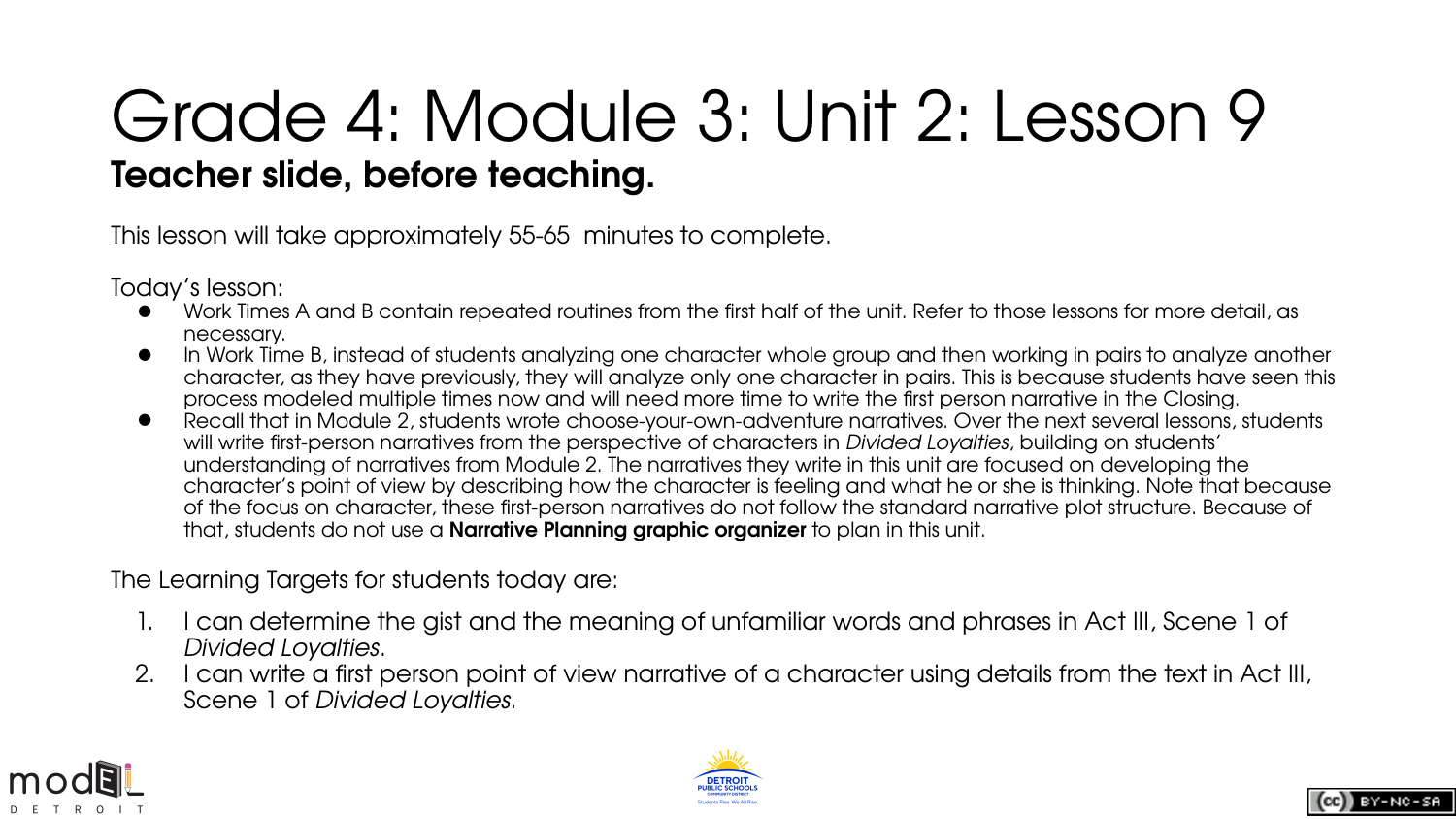

# Grade 4: Module 3: Unit 2: Lesson 9
Teacher slide, before teaching.
This lesson will take approximately 55-65  minutes to complete.

Today’s lesson:
Work Times A and B contain repeated routines from the first half of the unit. Refer to those lessons for more detail, as necessary.
In Work Time B, instead of students analyzing one character whole group and then working in pairs to analyze another character, as they have previously, they will analyze only one character in pairs. This is because students have seen this process modeled multiple times now and will need more time to write the first person narrative in the Closing.
Recall that in Module 2, students wrote choose-your-own-adventure narratives. Over the next several lessons, students will write first-person narratives from the perspective of characters in Divided Loyalties, building on students’ understanding of narratives from Module 2. The narratives they write in this unit are focused on developing the character’s point of view by describing how the character is feeling and what he or she is thinking. Note that because of the focus on character, these first-person narratives do not follow the standard narrative plot structure. Because of that, students do not use a Narrative Planning graphic organizer to plan in this unit.

The Learning Targets for students today are:
I can determine the gist and the meaning of unfamiliar words and phrases in Act III, Scene 1 of Divided Loyalties.
I can write a first person point of view narrative of a character using details from the text in Act III, Scene 1 of Divided Loyalties.